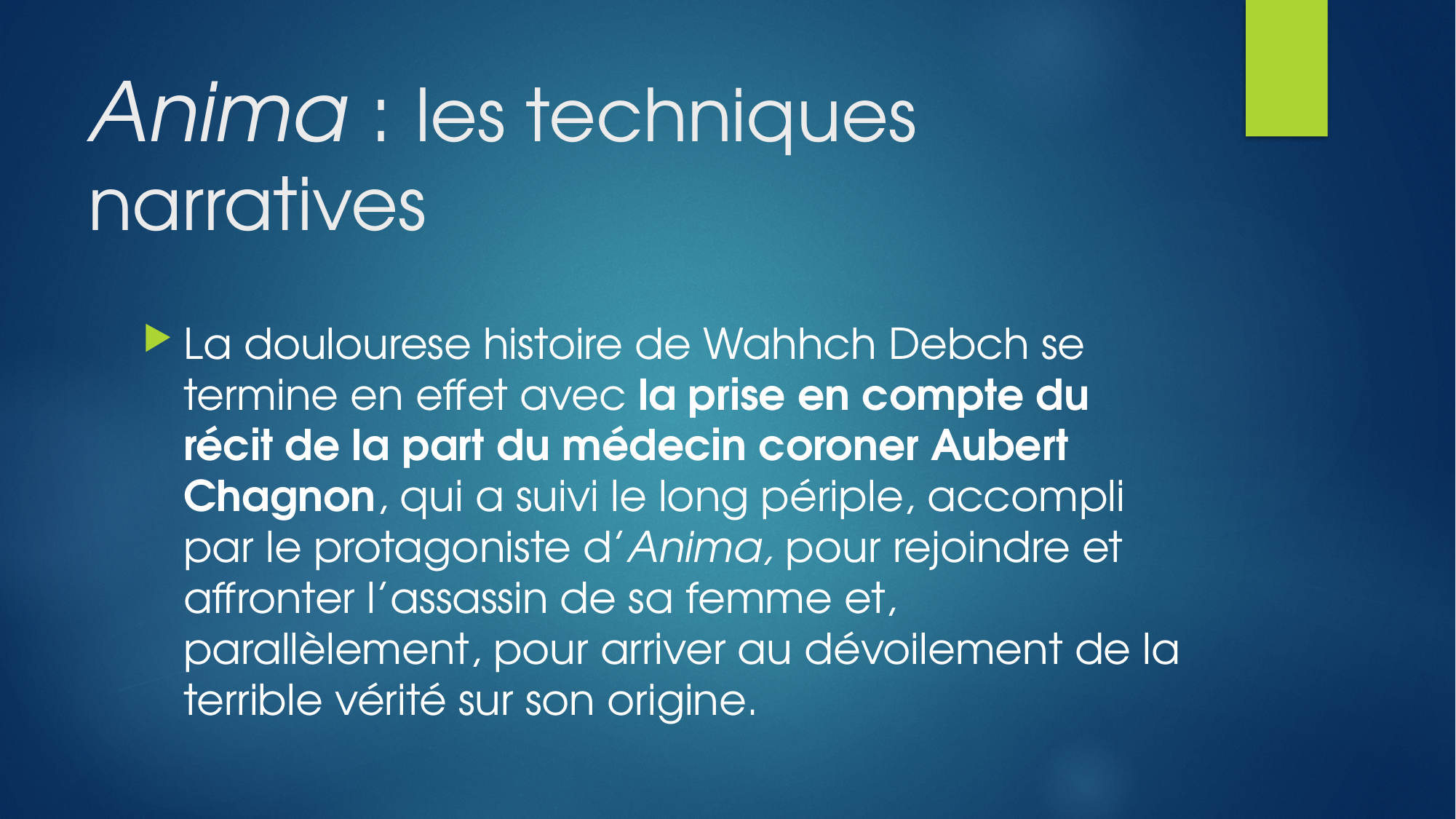

# Anima : les techniques narratives

La doulourese histoire de Wahhch Debch se termine en effet avec la prise en compte du récit de la part du médecin coroner Aubert Chagnon, qui a suivi le long périple, accompli par le protagoniste d’Anima, pour rejoindre et affronter l’assassin de sa femme et, parallèlement, pour arriver au dévoilement de la terrible vérité sur son origine.